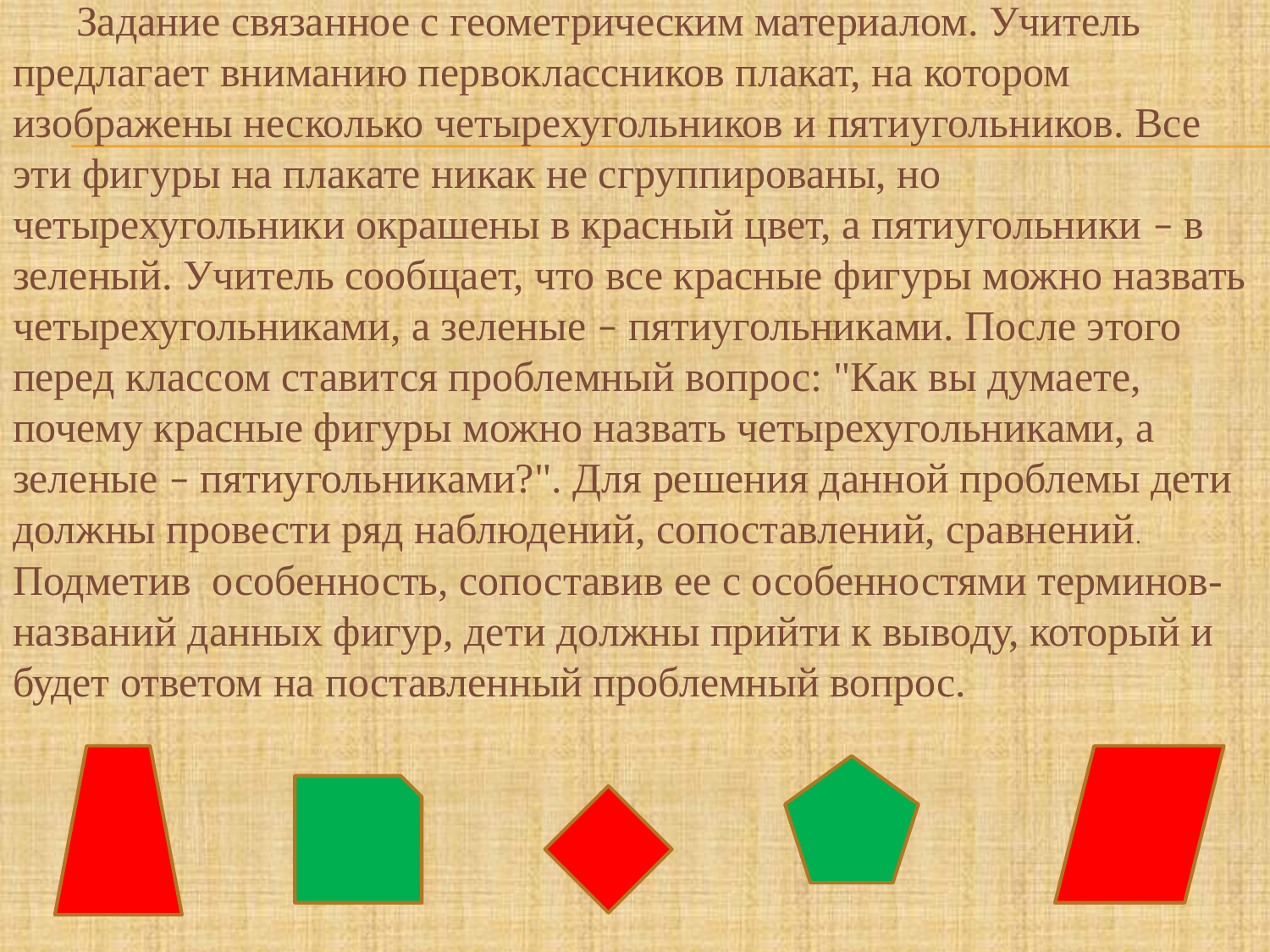

Задание связанное с геометрическим материалом. Учитель предлагает вниманию первоклассников плакат, на котором изображены несколько четырехугольников и пятиугольников. Все эти фигуры на плакате никак не сгруппированы, но четырехугольники окрашены в красный цвет, а пятиугольники – в зеленый. Учитель сообщает, что все красные фигуры можно назвать четырехугольниками, а зеленые – пятиугольниками. После этого перед классом ставится проблемный вопрос: "Как вы думаете, почему красные фигуры можно назвать четырехугольниками, а зеленые – пятиугольниками?". Для решения данной проблемы дети должны провести ряд наблюдений, сопоставлений, сравнений.

#
Подметив  особенность, сопоставив ее с особенностями терминов-названий данных фигур, дети должны прийти к выводу, который и будет ответом на поставленный проблемный вопрос.